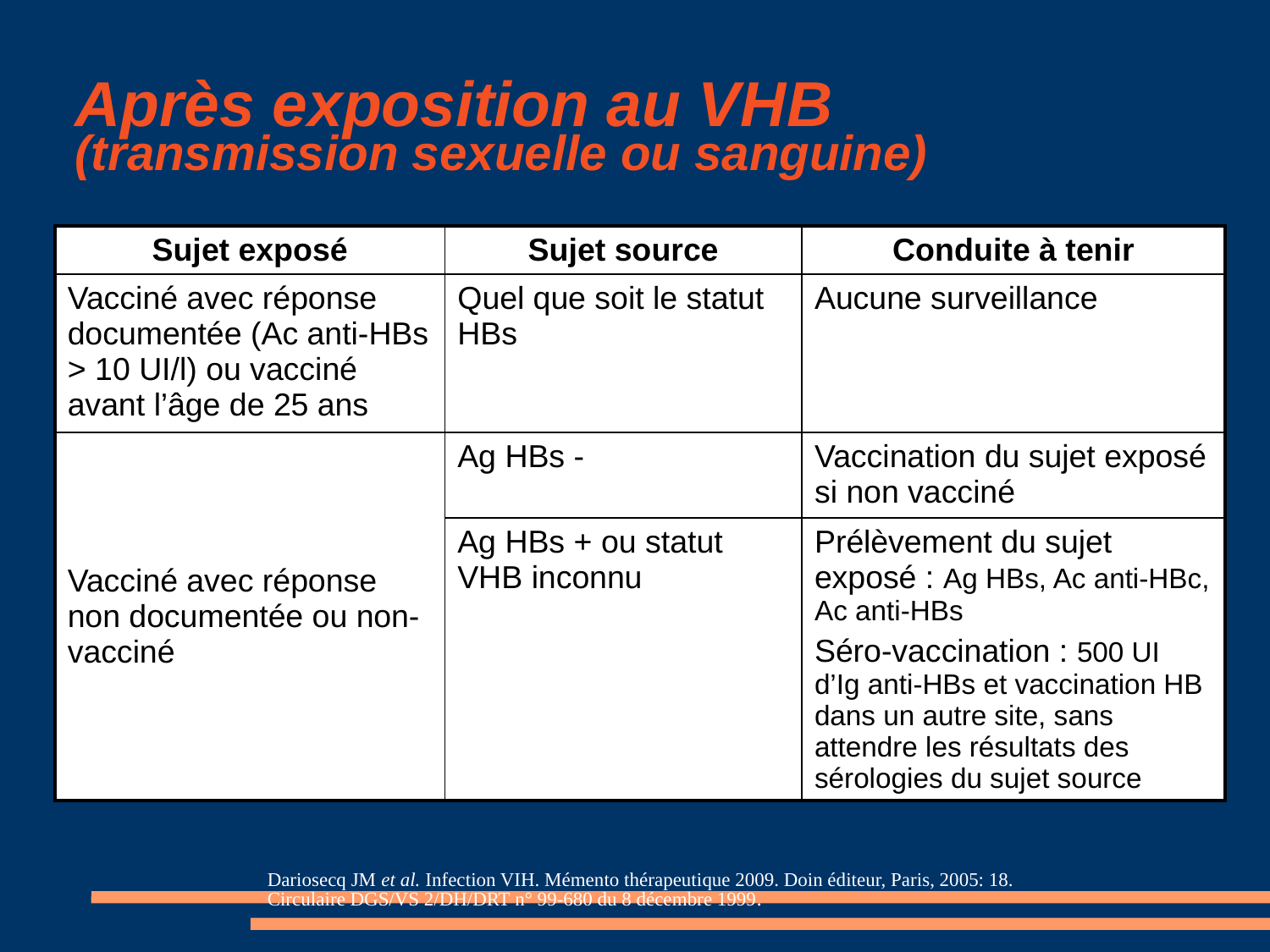

# Après exposition au VHB (transmission sexuelle ou sanguine)
| Sujet exposé | Sujet source | Conduite à tenir |
| --- | --- | --- |
| Vacciné avec réponse documentée (Ac anti-HBs > 10 UI/l) ou vacciné avant l’âge de 25 ans | Quel que soit le statut HBs | Aucune surveillance |
| Vacciné avec réponse non documentée ou non-vacciné | Ag HBs - | Vaccination du sujet exposé si non vacciné |
|  | Ag HBs + ou statut VHB inconnu | Prélèvement du sujet exposé : Ag HBs, Ac anti-HBc, Ac anti-HBs Séro-vaccination : 500 UI d’Ig anti-HBs et vaccination HB dans un autre site, sans attendre les résultats des sérologies du sujet source |
Dariosecq JM et al. Infection VIH. Mémento thérapeutique 2009. Doin éditeur, Paris, 2005: 18.
Circulaire DGS/VS 2/DH/DRT n° 99-680 du 8 décembre 1999.